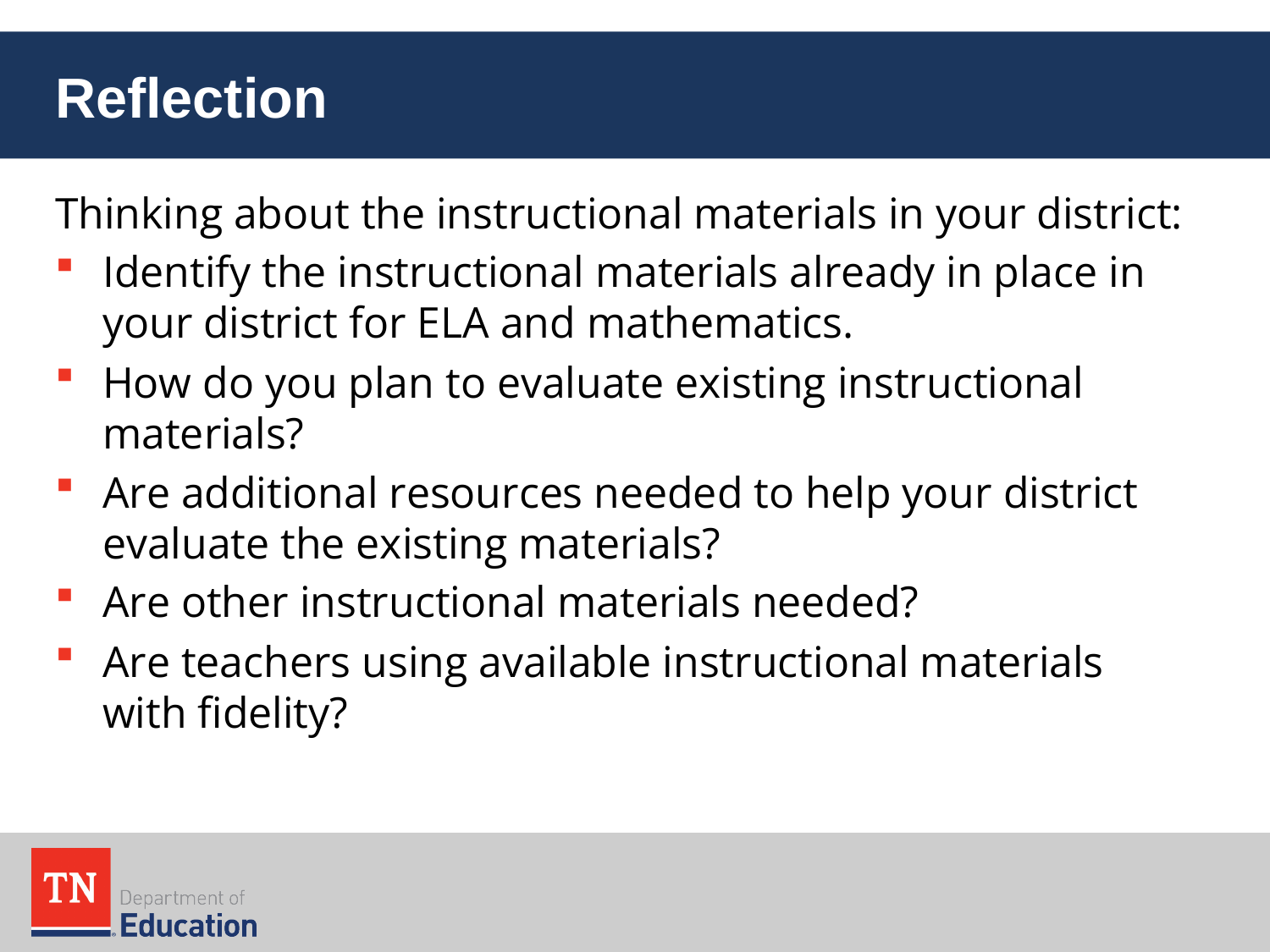

# Reflection
Thinking about the instructional materials in your district:
Identify the instructional materials already in place in your district for ELA and mathematics.
How do you plan to evaluate existing instructional materials?
Are additional resources needed to help your district evaluate the existing materials?
Are other instructional materials needed?
Are teachers using available instructional materials with fidelity?